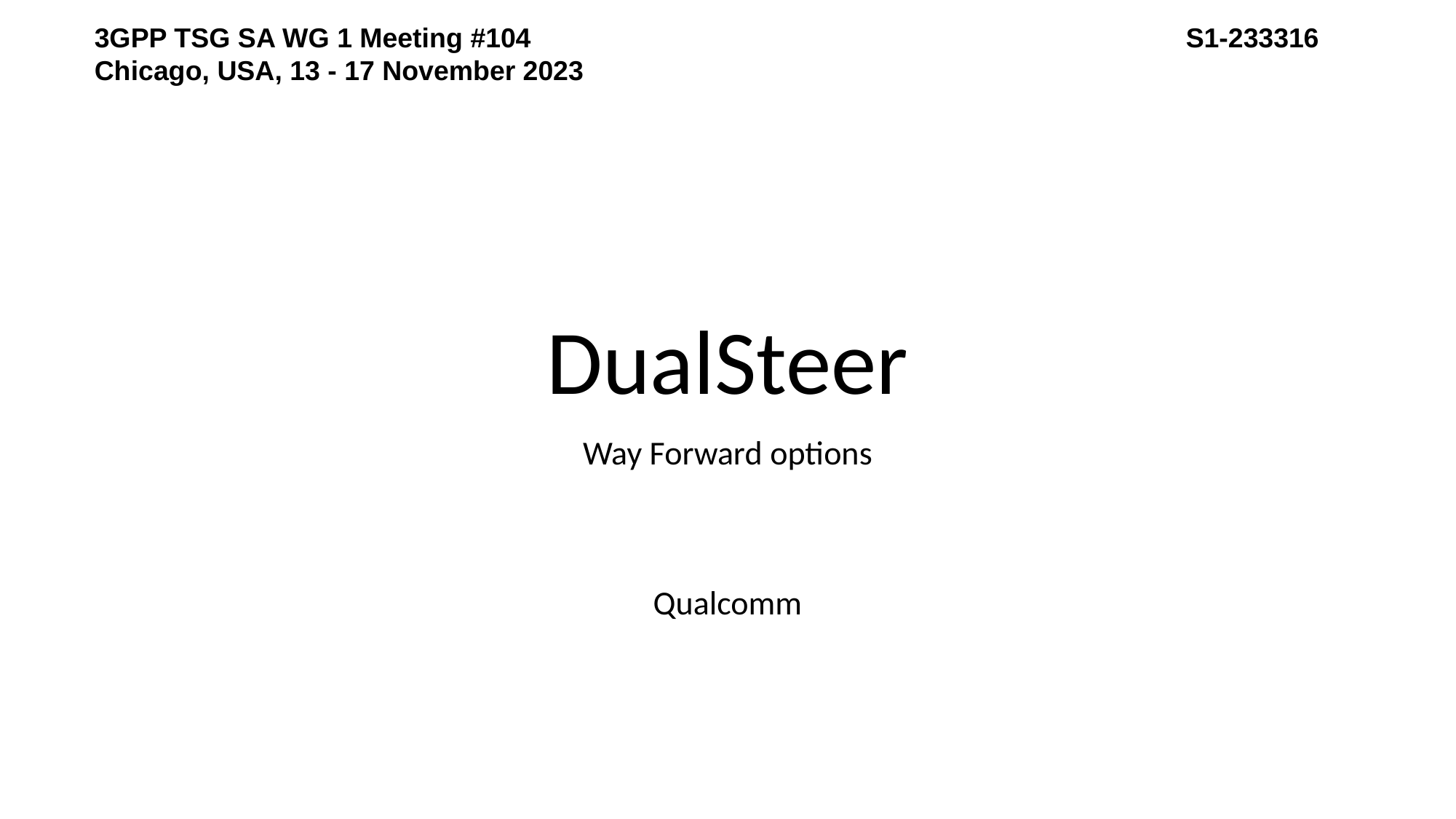

3GPP TSG SA WG 1 Meeting #104						S1-233316
Chicago, USA, 13 - 17 November 2023
# DualSteer
Way Forward options

Qualcomm